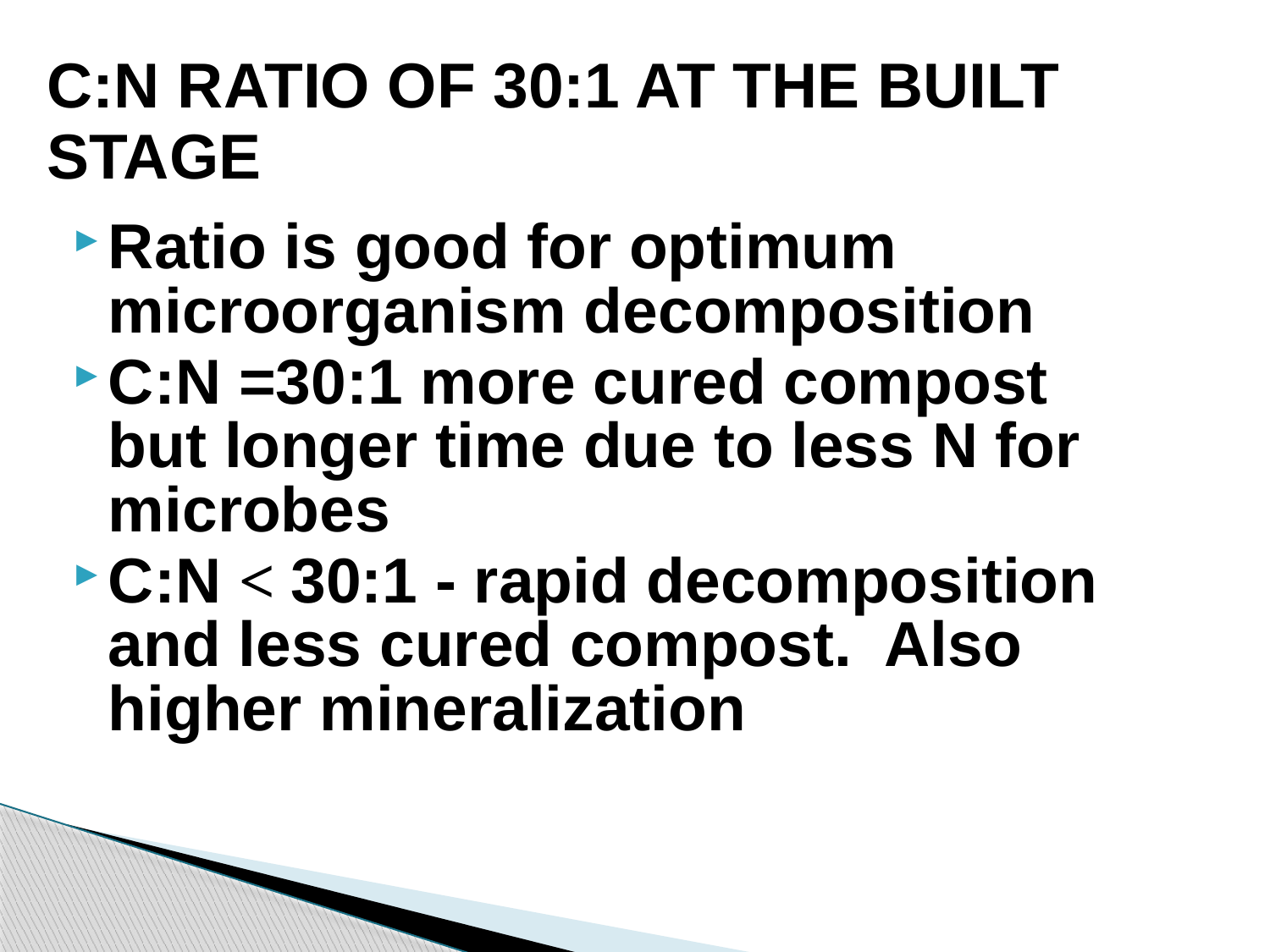

# C:N RATIO OF 30:1 AT THE BUILT STAGE
Ratio is good for optimum microorganism decomposition
C:N =30:1 more cured compost but longer time due to less N for microbes
C:N ˂ 30:1 - rapid decomposition and less cured compost.  Also higher mineralization